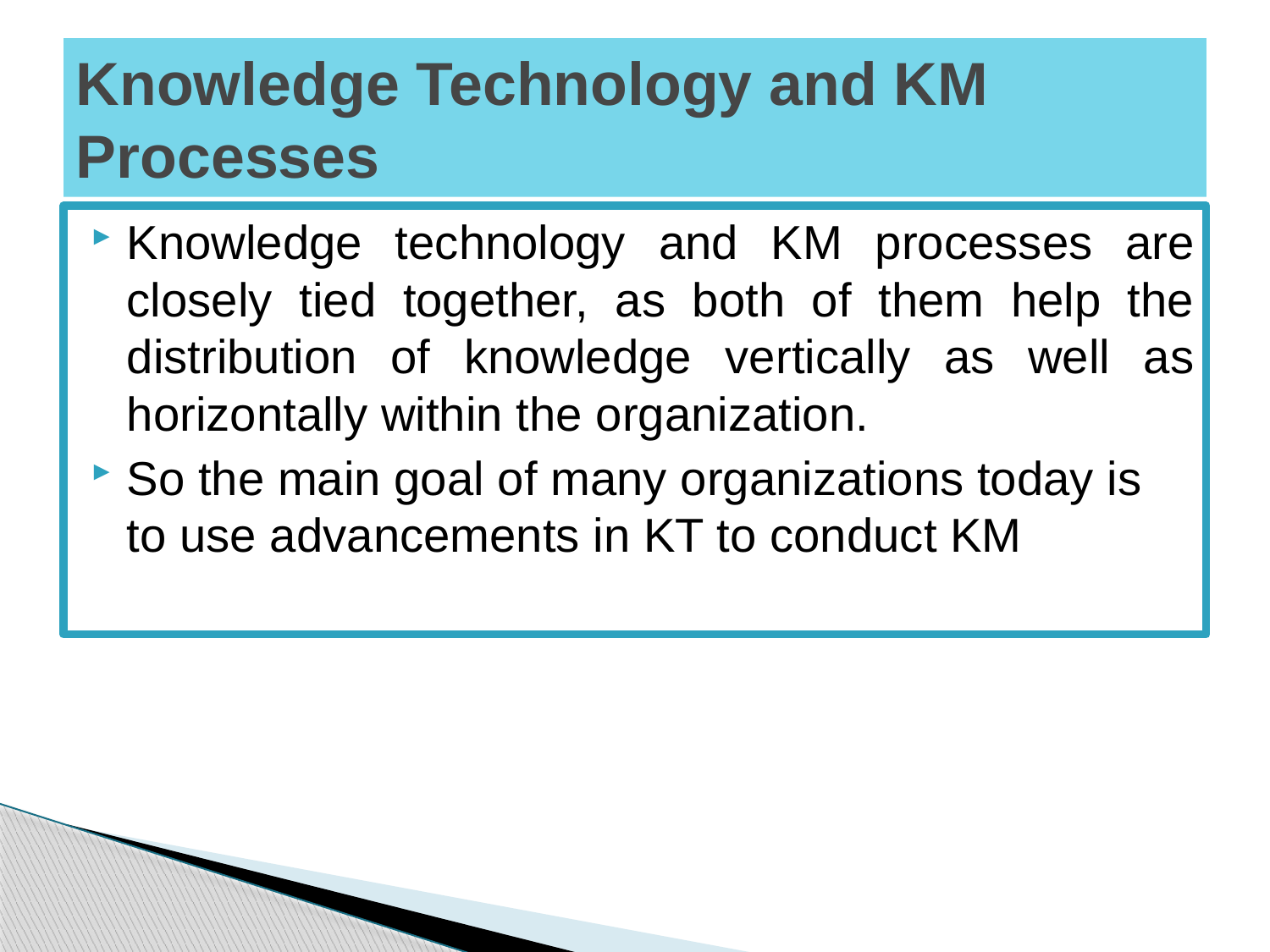

# Knowledge Technology and KM Processes
Knowledge technology and KM processes are closely tied together, as both of them help the distribution of knowledge vertically as well as horizontally within the organization.
So the main goal of many organizations today is to use advancements in KT to conduct KM